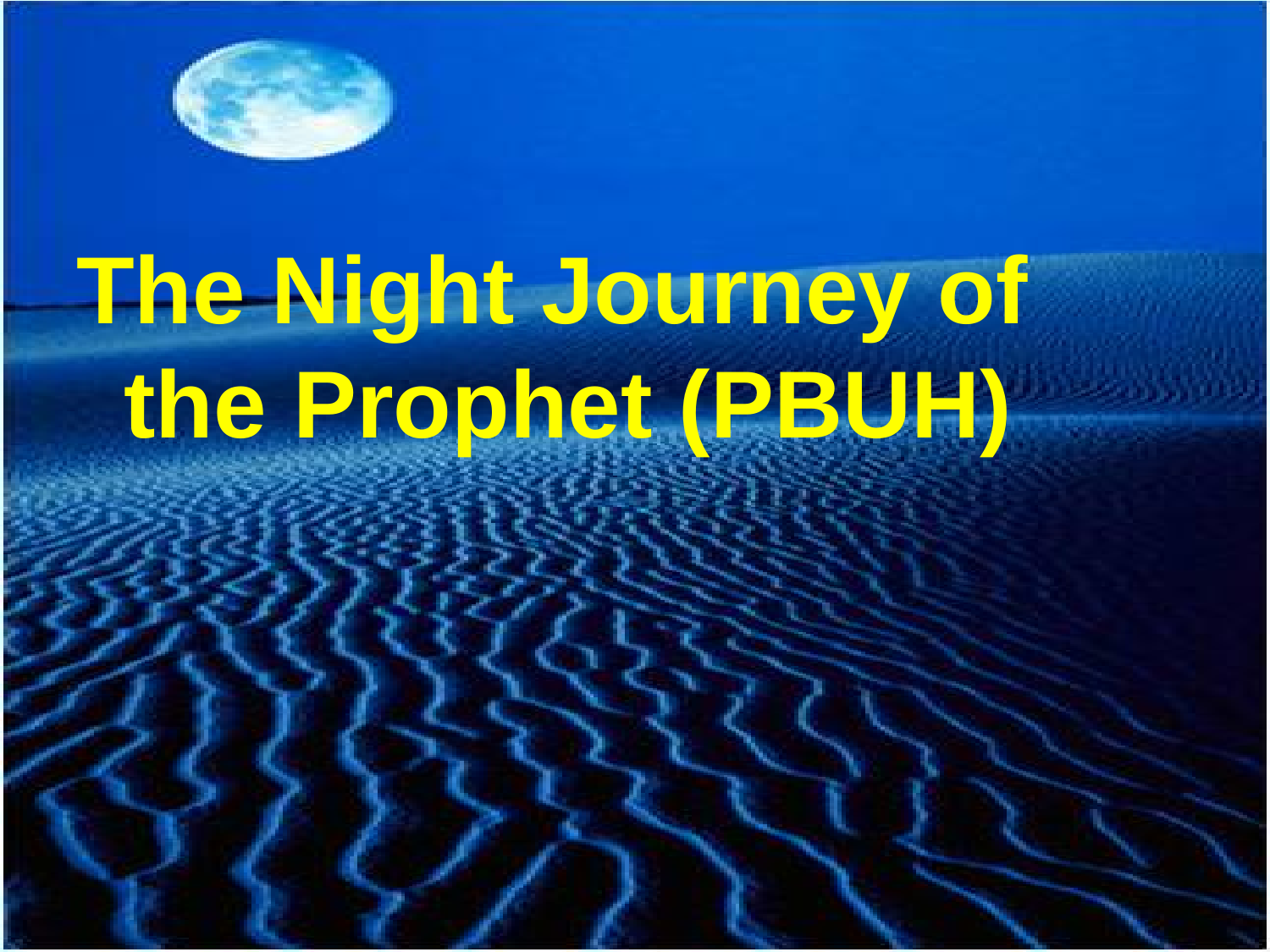

#
The Night Journey of the Prophet (PBUH)